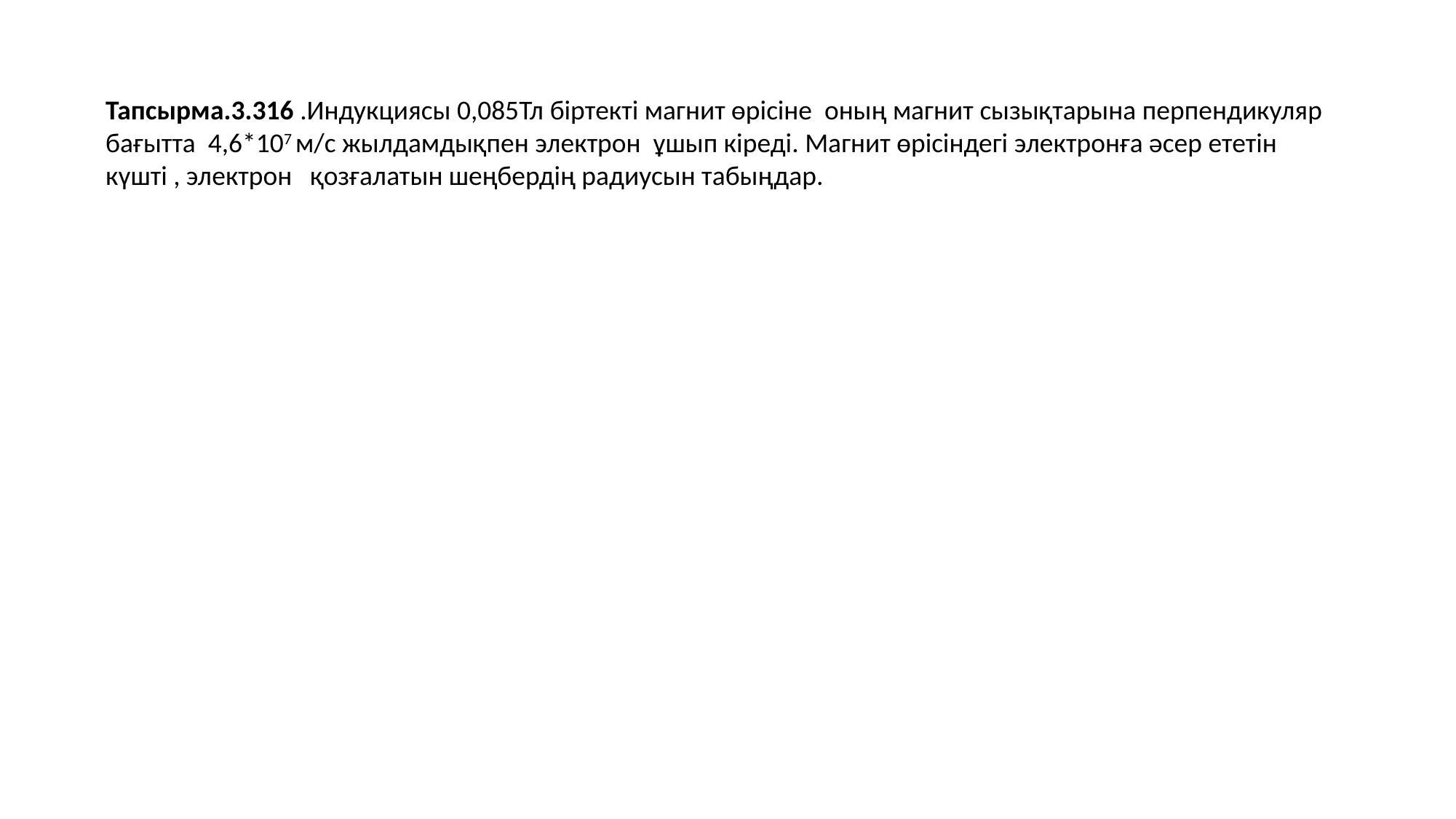

Тапсырма.3.316 .Индукциясы 0,085Тл біртекті магнит өрісіне  оның магнит сызықтарына перпендикуляр бағытта  4,6*107 м/с жылдамдықпен электрон  ұшып кіреді. Магнит өрісіндегі электронға әсер ететін  күшті , электрон   қозғалатын шеңбердің радиусын табыңдар.